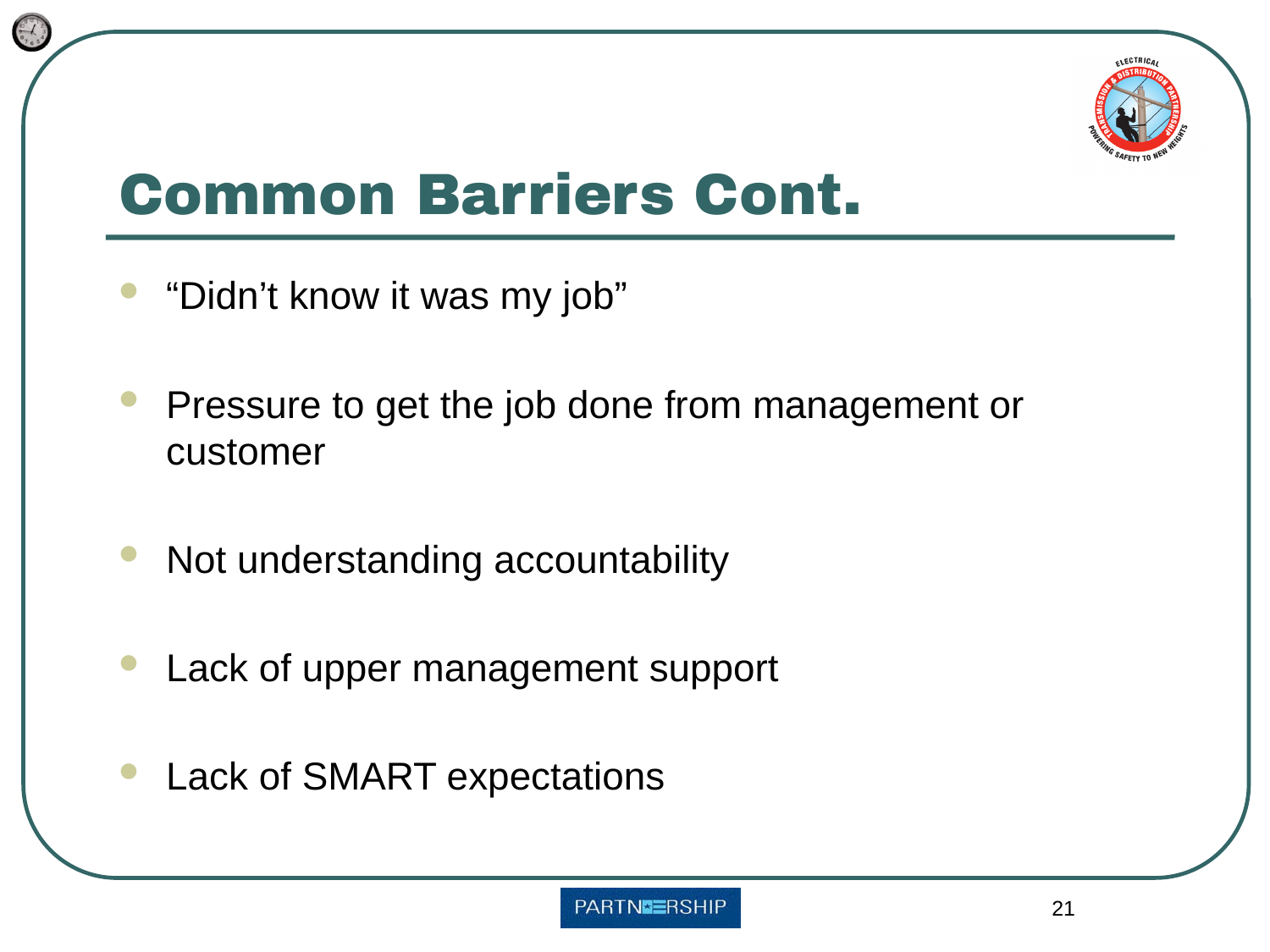

# Common Barriers Cont.
“Didn’t know it was my job”

Pressure to get the job done from management or customer

Not understanding accountability

Lack of upper management support

Lack of SMART expectations
21